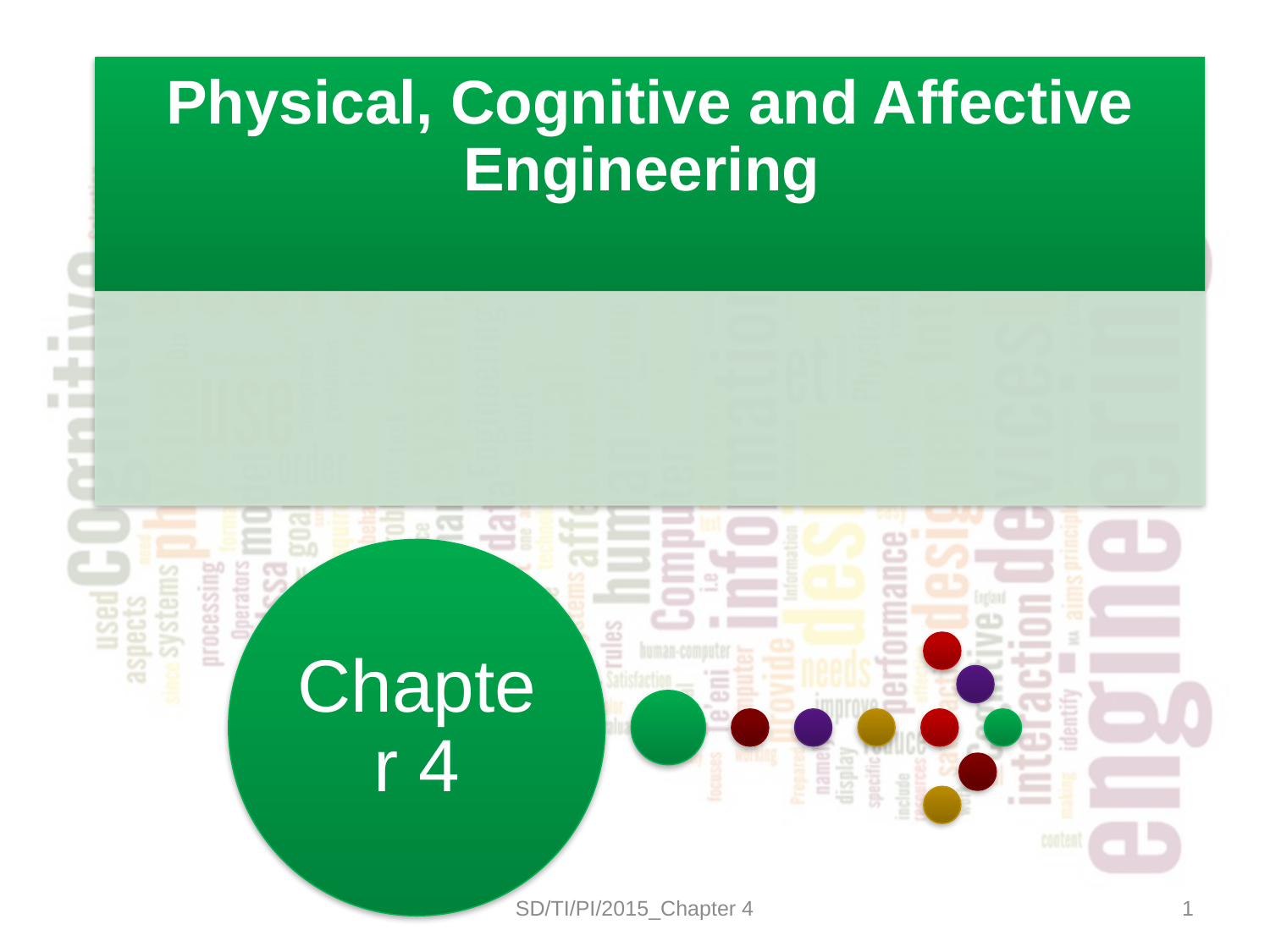

Physical, Cognitive and Affective Engineering
Chapter 4
SD/TI/PI/2015_Chapter 4
1